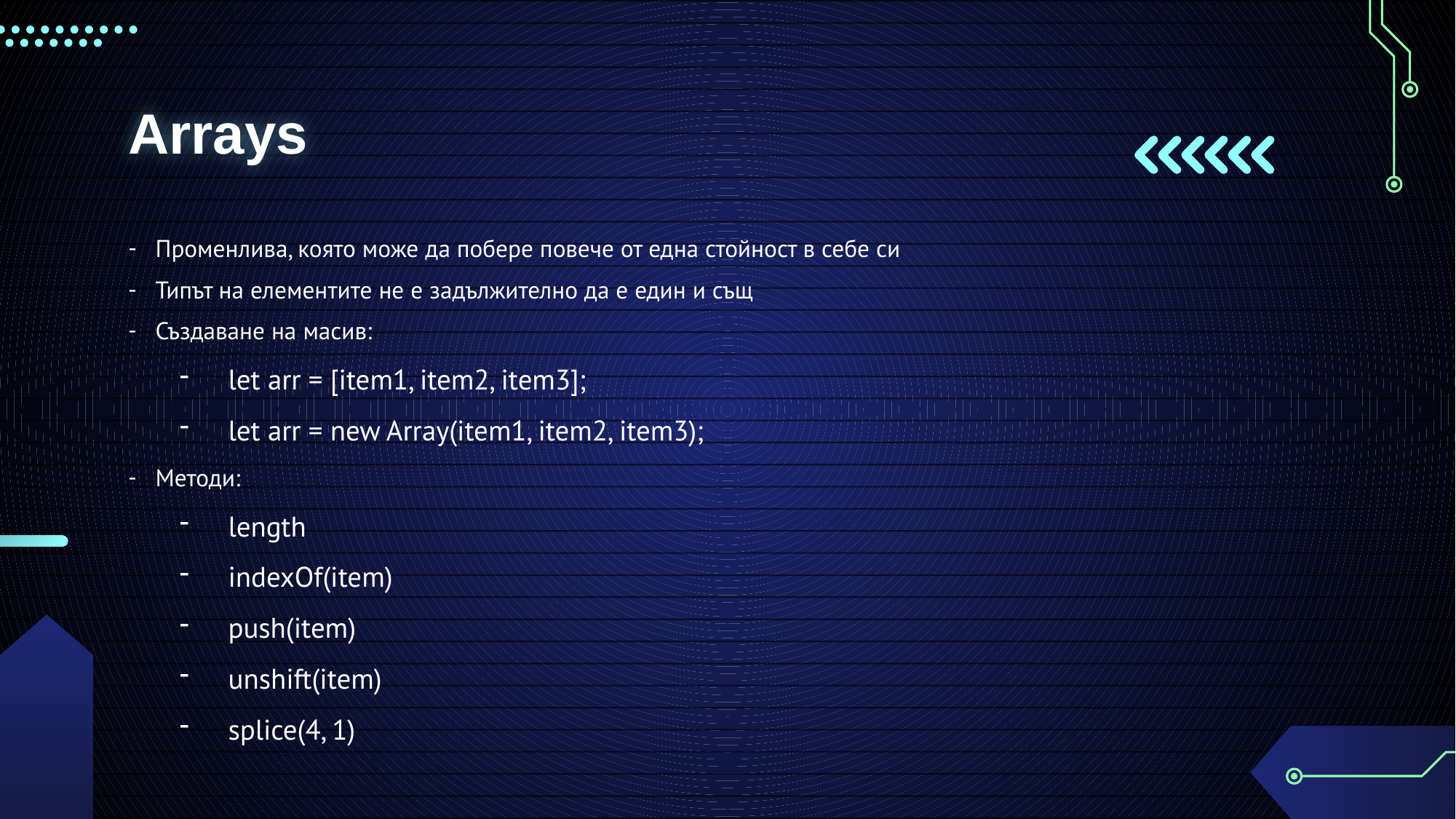

# Arrays

Променлива, която може да побере повече от една стойност в себе си
Типът на елементите не е задължително да е един и същ
Създаване на масив:
let arr = [item1, item2, item3];
let arr = new Array(item1, item2, item3);
Методи:
length
indexOf(item)
push(item)
unshift(item)
splice(4, 1)